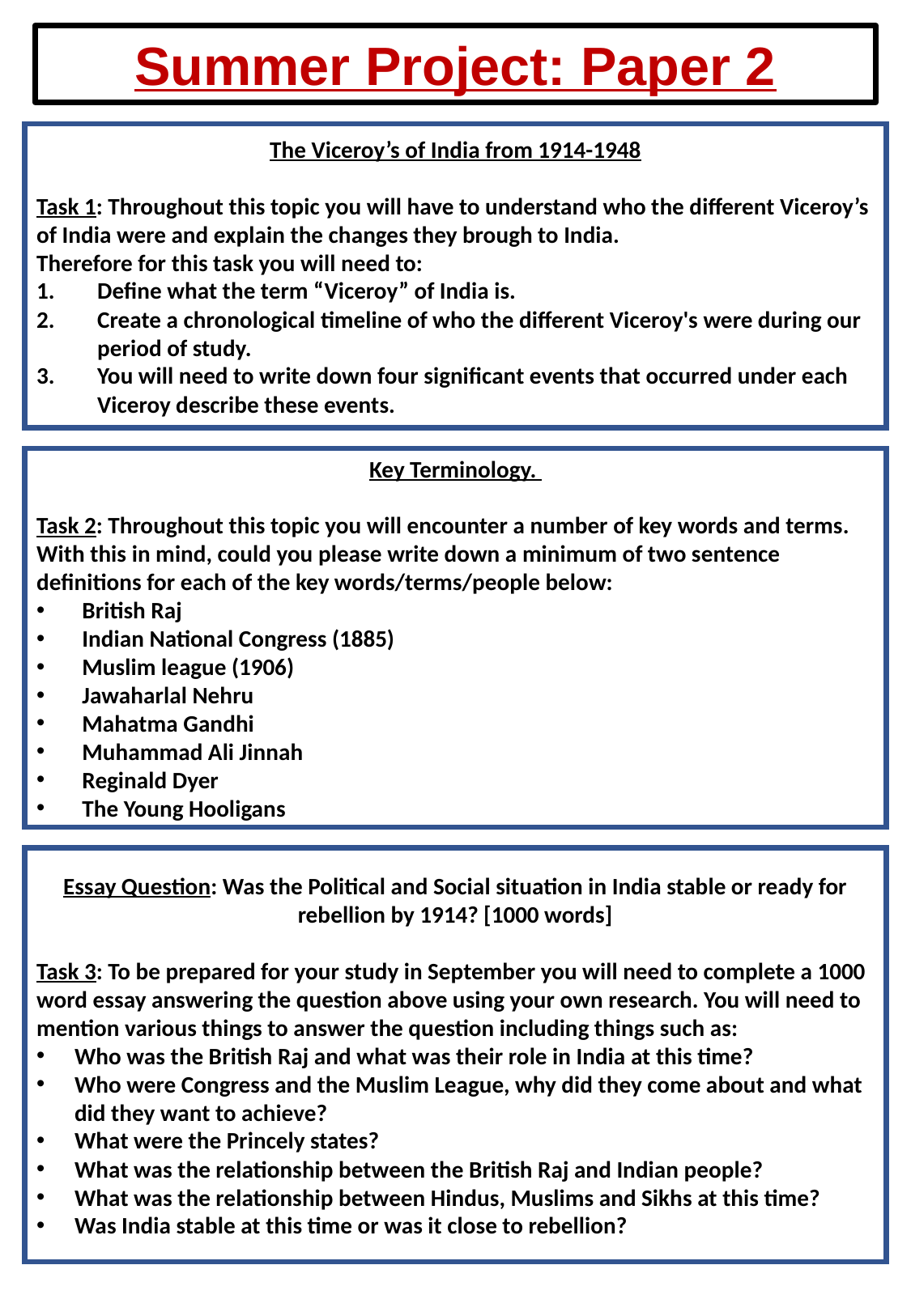

Summer Project: Paper 2
The Viceroy’s of India from 1914-1948

Task 1: Throughout this topic you will have to understand who the different Viceroy’s of India were and explain the changes they brough to India.
Therefore for this task you will need to:
Define what the term “Viceroy” of India is.
Create a chronological timeline of who the different Viceroy's were during our period of study.
You will need to write down four significant events that occurred under each Viceroy describe these events.
Key Terminology.

Task 2: Throughout this topic you will encounter a number of key words and terms. With this in mind, could you please write down a minimum of two sentence definitions for each of the key words/terms/people below:
British Raj
Indian National Congress (1885)
Muslim league (1906)
Jawaharlal Nehru
Mahatma Gandhi
Muhammad Ali Jinnah
Reginald Dyer
The Young Hooligans
Essay Question: Was the Political and Social situation in India stable or ready for rebellion by 1914? [1000 words]

Task 3: To be prepared for your study in September you will need to complete a 1000 word essay answering the question above using your own research. You will need to mention various things to answer the question including things such as:
Who was the British Raj and what was their role in India at this time?
Who were Congress and the Muslim League, why did they come about and what did they want to achieve?
What were the Princely states?
What was the relationship between the British Raj and Indian people?
What was the relationship between Hindus, Muslims and Sikhs at this time?
Was India stable at this time or was it close to rebellion?